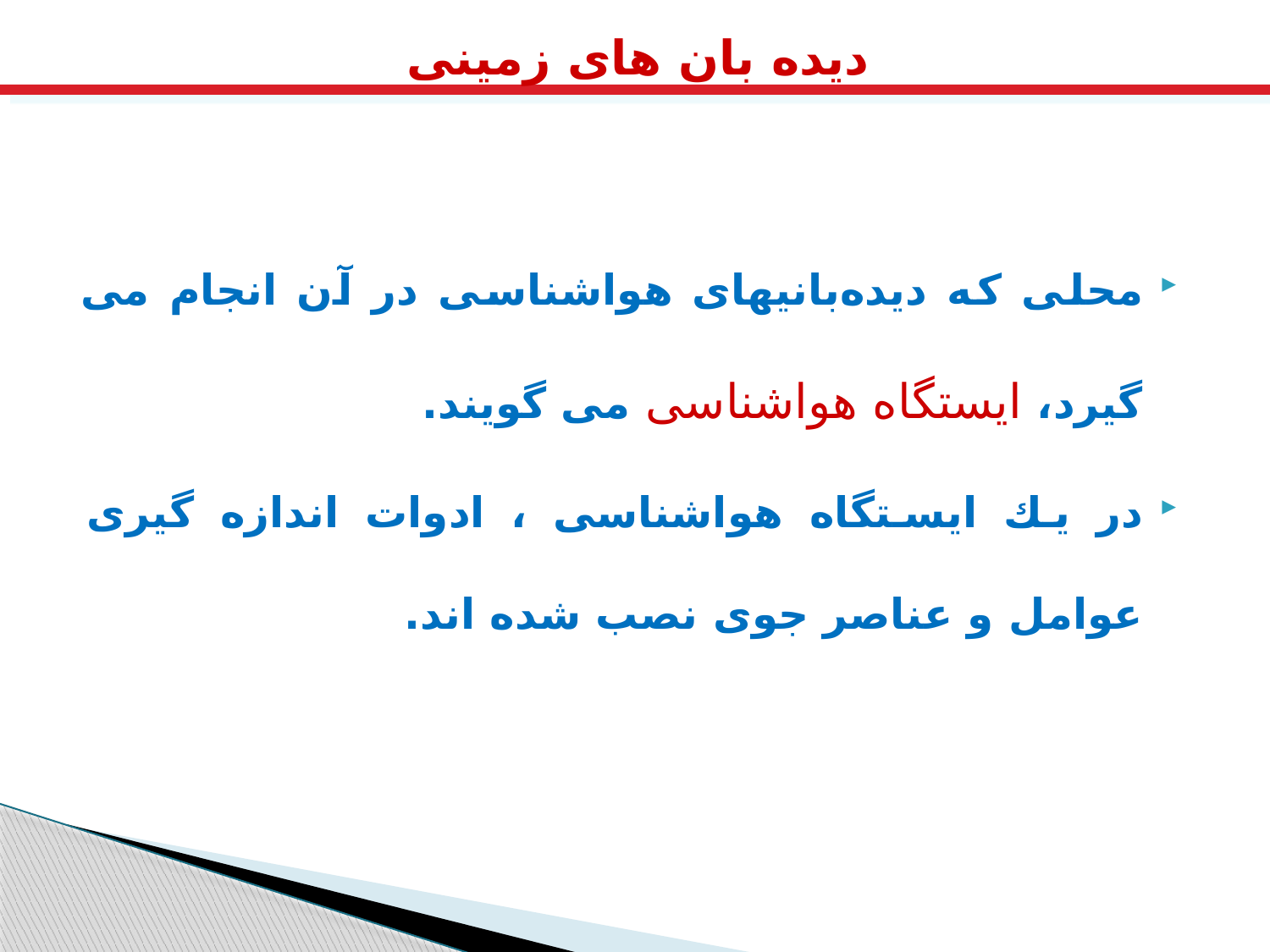

دیده بان های زمینی

محلی كه دیده‌بانیهای هواشناسی در آن انجام می گیرد، ایستگاه هواشناسی می گویند.
در یك ایستگاه هواشناسی ، ادوات اندازه گیری عوامل و عناصر جوی نصب شده اند.